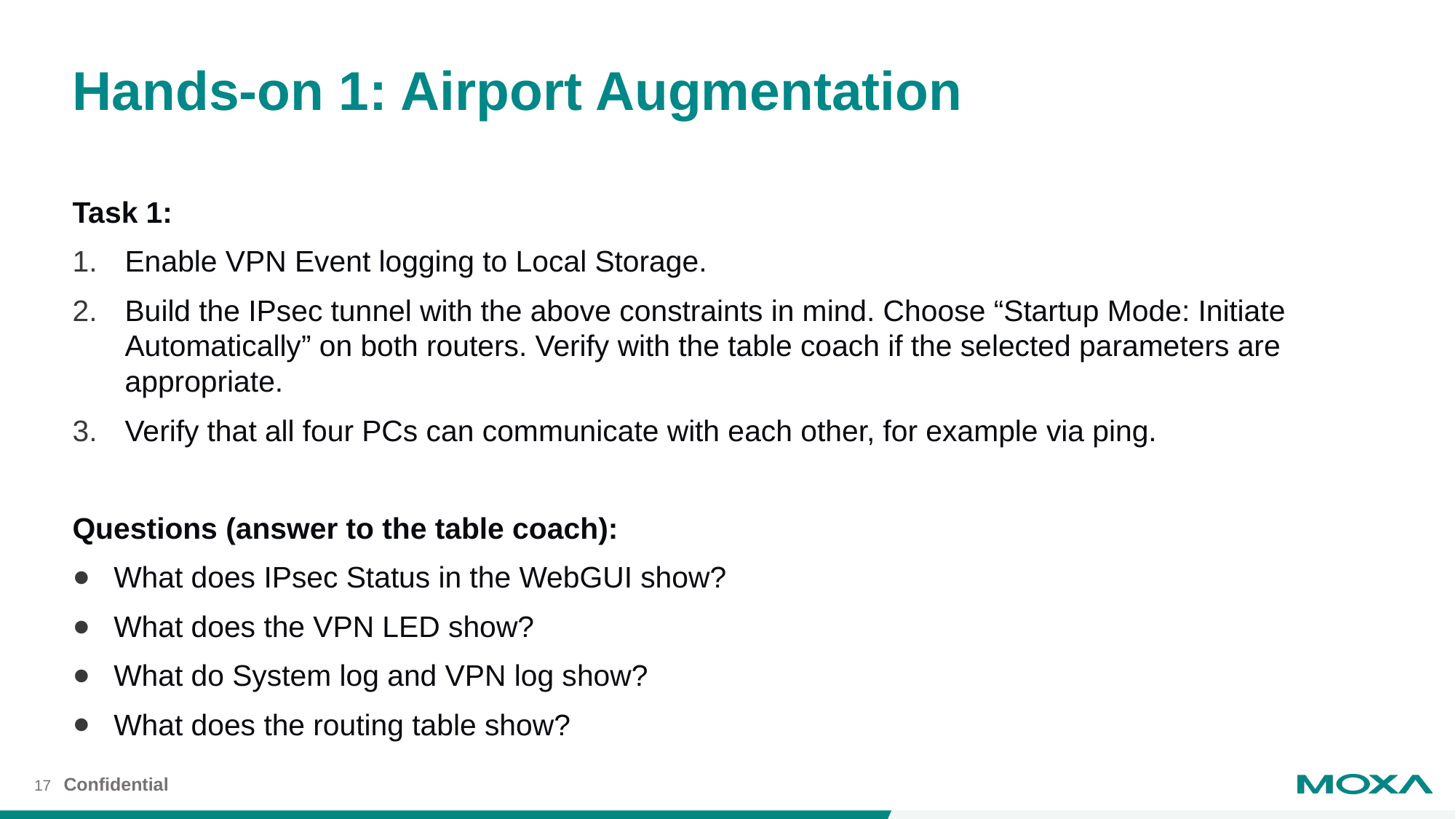

# Hands-on 1: Airport Augmentation
Task 1:
Enable VPN Event logging to Local Storage.
Build the IPsec tunnel with the above constraints in mind. Choose “Startup Mode: Initiate Automatically” on both routers. Verify with the table coach if the selected parameters are appropriate.
Verify that all four PCs can communicate with each other, for example via ping.

Questions (answer to the table coach):
What does IPsec Status in the WebGUI show?
What does the VPN LED show?
What do System log and VPN log show?
What does the routing table show?